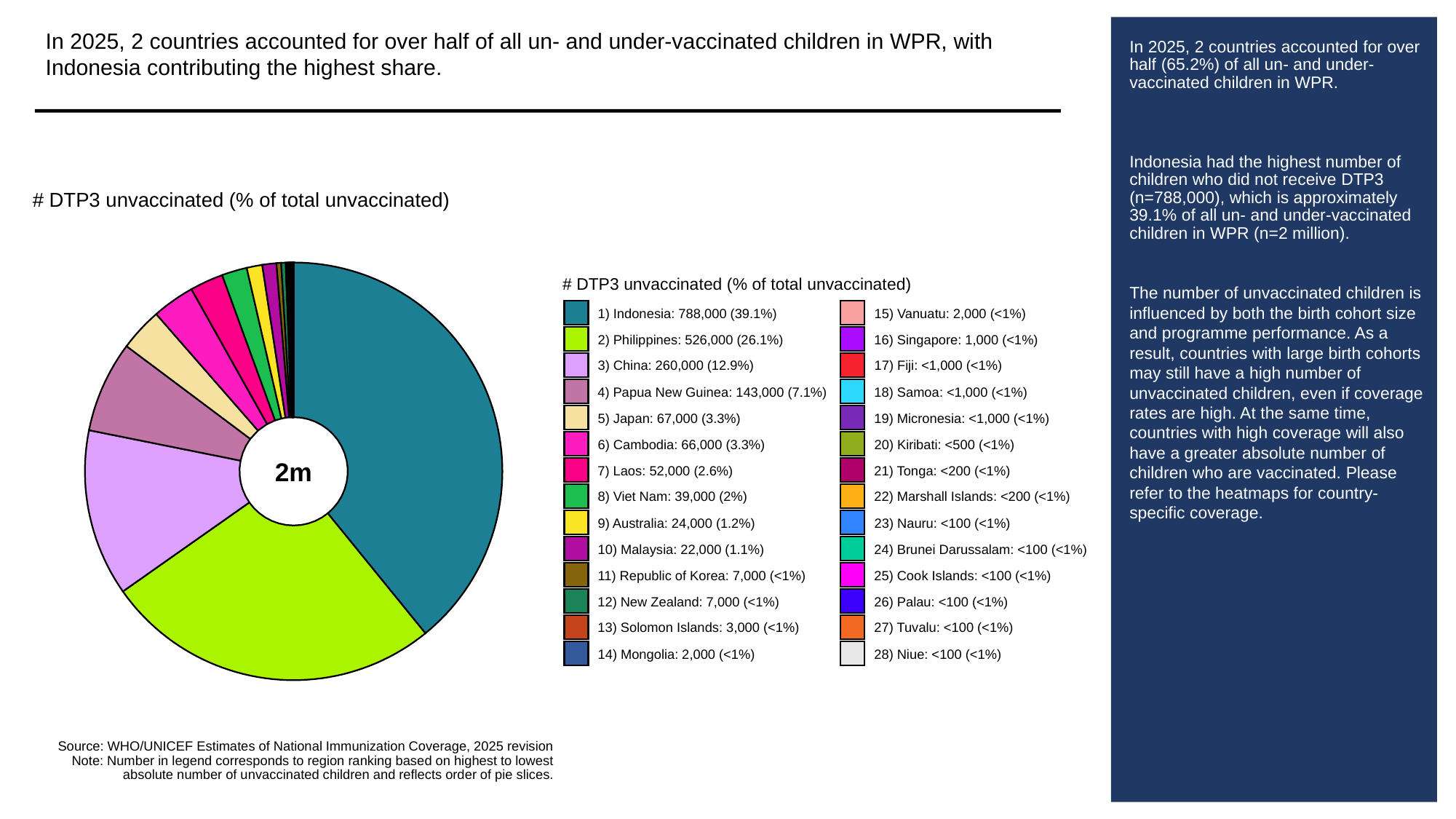

In 2025, 2 countries accounted for over half of all un- and under-vaccinated children in WPR, with Indonesia contributing the highest share.
# In 2025, 2 countries accounted for over half (65.2%) of all un- and under-vaccinated children in WPR.

Indonesia had the highest number of children who did not receive DTP3 (n=788,000), which is approximately 39.1% of all un- and under-vaccinated children in WPR (n=2 million).

The number of unvaccinated children is influenced by both the birth cohort size and programme performance. As a result, countries with large birth cohorts may still have a high number of unvaccinated children, even if coverage rates are high. At the same time, countries with high coverage will also have a greater absolute number of children who are vaccinated. Please refer to the heatmaps for country-specific coverage.

# DTP3 unvaccinated (% of total unvaccinated)

# DTP3 unvaccinated (% of total unvaccinated)

1) Indonesia: 788,000 (39.1%)
15) Vanuatu: 2,000 (<1%)

2) Philippines: 526,000 (26.1%)
16) Singapore: 1,000 (<1%)

3) China: 260,000 (12.9%)
17) Fiji: <1,000 (<1%)

4) Papua New Guinea: 143,000 (7.1%)
18) Samoa: <1,000 (<1%)

5) Japan: 67,000 (3.3%)
19) Micronesia: <1,000 (<1%)

6) Cambodia: 66,000 (3.3%)
20) Kiribati: <500 (<1%)

2m
7) Laos: 52,000 (2.6%)
21) Tonga: <200 (<1%)

8) Viet Nam: 39,000 (2%)
22) Marshall Islands: <200 (<1%)

9) Australia: 24,000 (1.2%)
23) Nauru: <100 (<1%)

10) Malaysia: 22,000 (1.1%)
24) Brunei Darussalam: <100 (<1%)

11) Republic of Korea: 7,000 (<1%)
25) Cook Islands: <100 (<1%)

12) New Zealand: 7,000 (<1%)
26) Palau: <100 (<1%)

13) Solomon Islands: 3,000 (<1%)
27) Tuvalu: <100 (<1%)

14) Mongolia: 2,000 (<1%)
28) Niue: <100 (<1%)
Source: WHO/UNICEF Estimates of National Immunization Coverage, 2025 revision
Note: Number in legend corresponds to region ranking based on highest to lowest
absolute number of unvaccinated children and reflects order of pie slices.